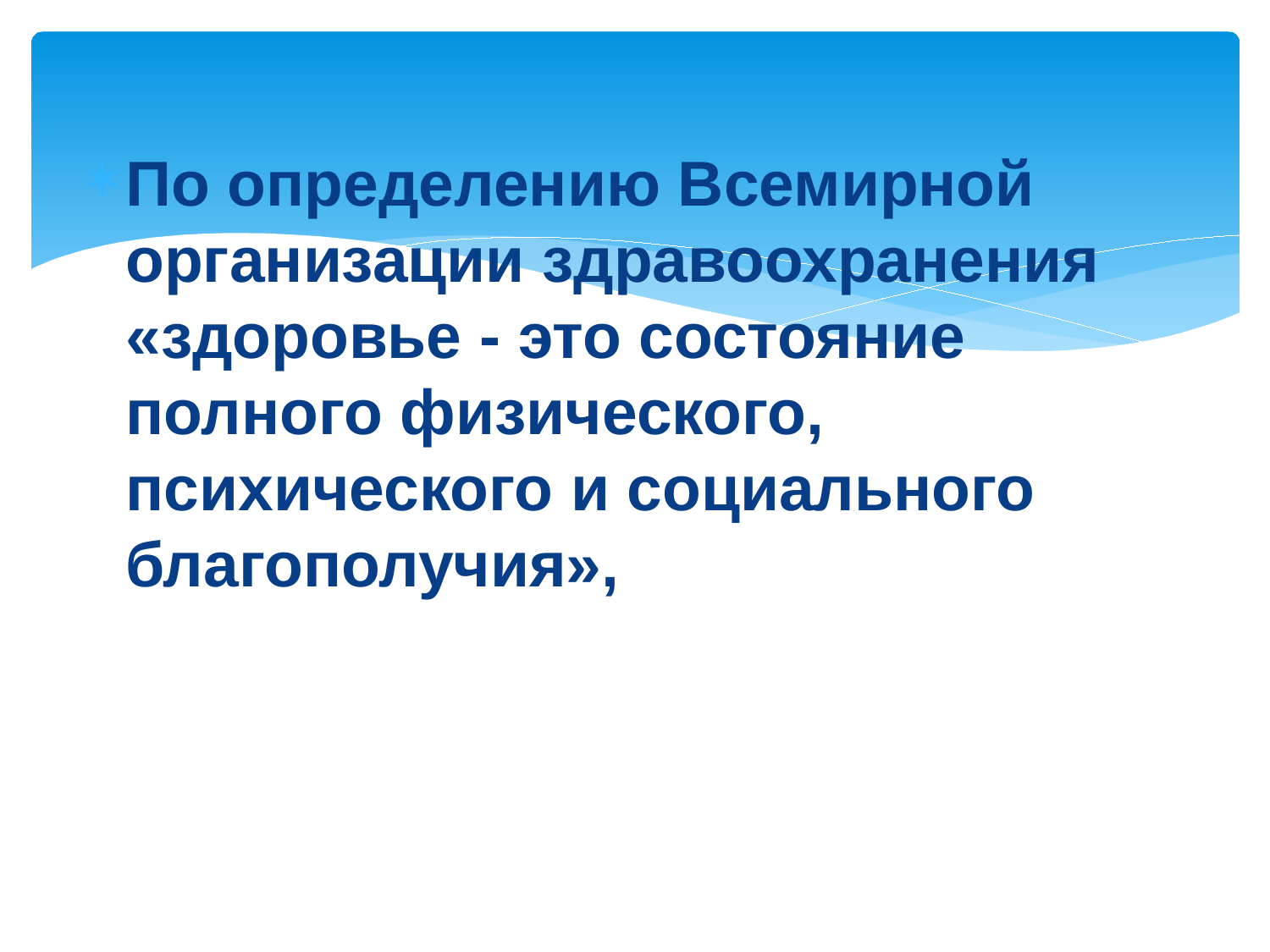

По определению Всемирной организации здравоохранения «здоровье - это состояние полного физического, психического и социального благополучия»,